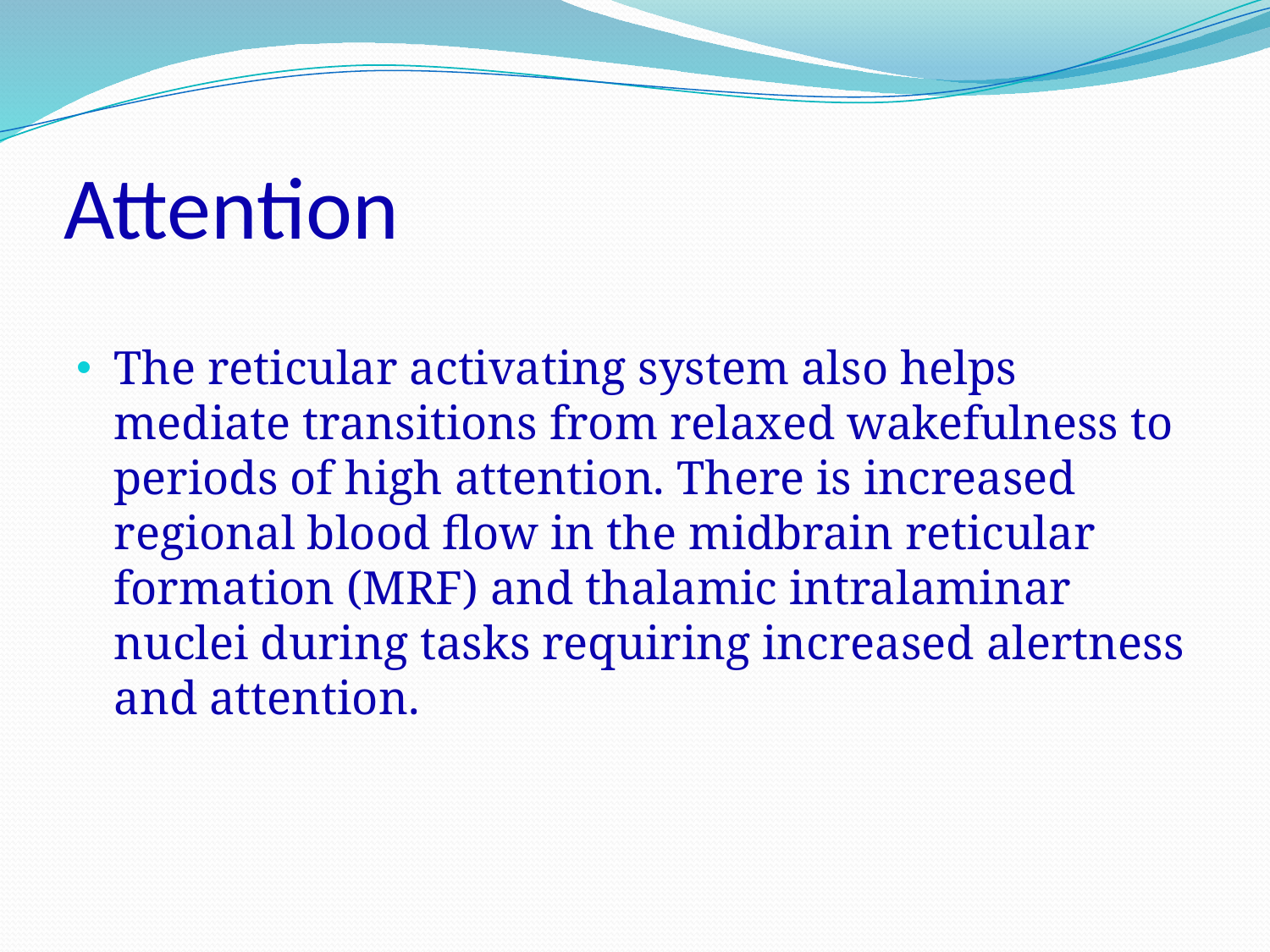

# Attention

The reticular activating system also helps mediate transitions from relaxed wakefulness to periods of high attention. There is increased regional blood flow in the midbrain reticular formation (MRF) and thalamic intralaminar nuclei during tasks requiring increased alertness and attention.